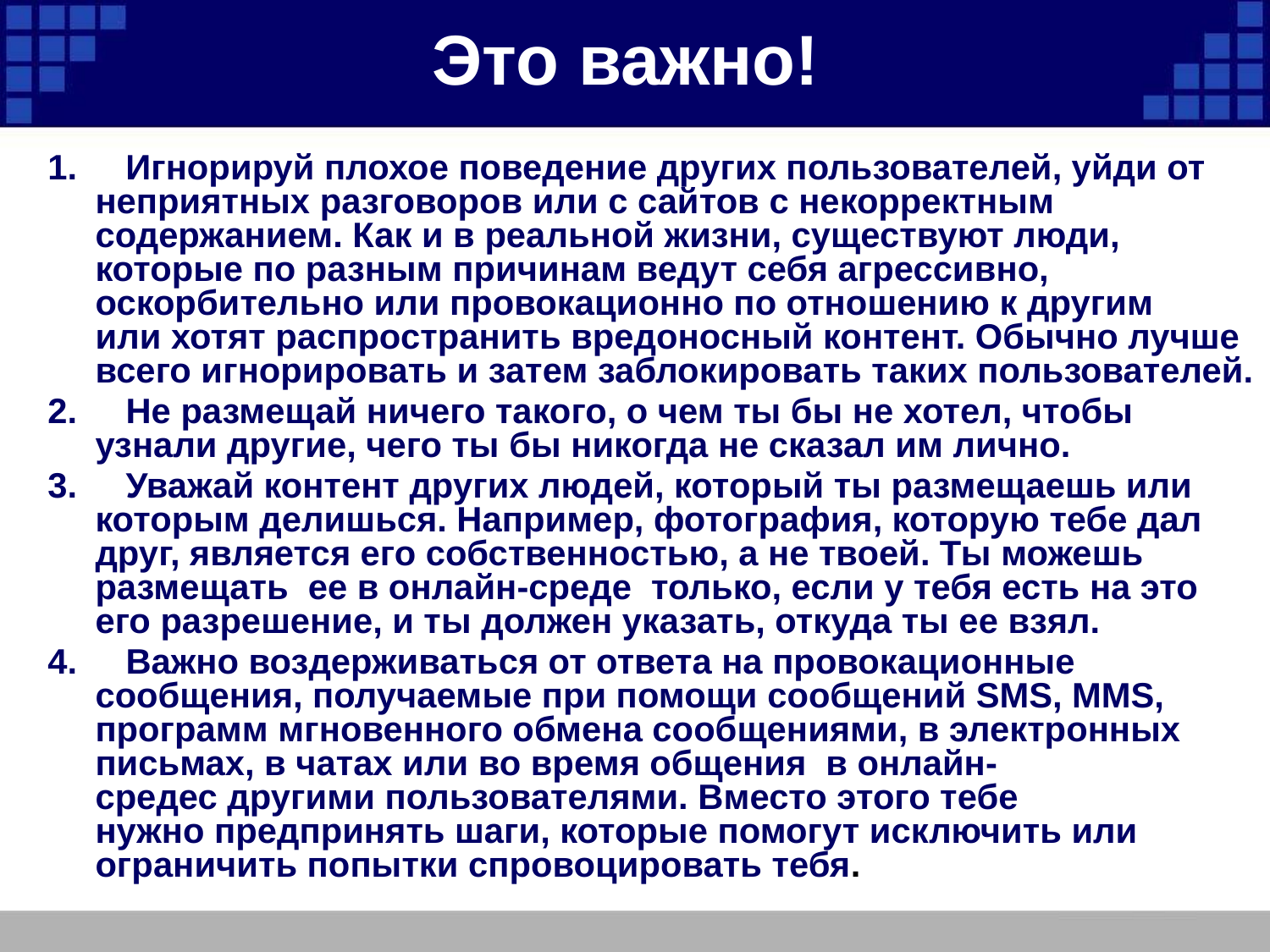

# Это важно!
1.     Игнорируй плохое поведение других пользователей, уйди от  неприятных разговоров или с сайтов с некорректным содержанием. Как и в реальной жизни, существуют люди, которые по разным причинам ведут себя агрессивно, оскорбительно или провокационно по отношению к другим или хотят распространить вредоносный контент. Обычно лучше всего игнорировать и затем заблокировать таких пользователей.
2.     Не размещай ничего такого, о чем ты бы не хотел, чтобы узнали другие, чего ты бы никогда не сказал им лично.
3.     Уважай контент других людей, который ты размещаешь или которым делишься. Например, фотография, которую тебе дал друг, является его собственностью, а не твоей. Ты можешь размещать  ее в онлайн-среде  только, если у тебя есть на это его разрешение, и ты должен указать, откуда ты ее взял.
4.     Важно воздерживаться от ответа на провокационные сообщения, получаемые при помощи сообщений SMS, MMS, программ мгновенного обмена сообщениями, в электронных письмах, в чатах или во время общения  в онлайн-средес другими пользователями. Вместо этого тебе нужно предпринять шаги, которые помогут исключить или ограничить попытки спровоцировать тебя.